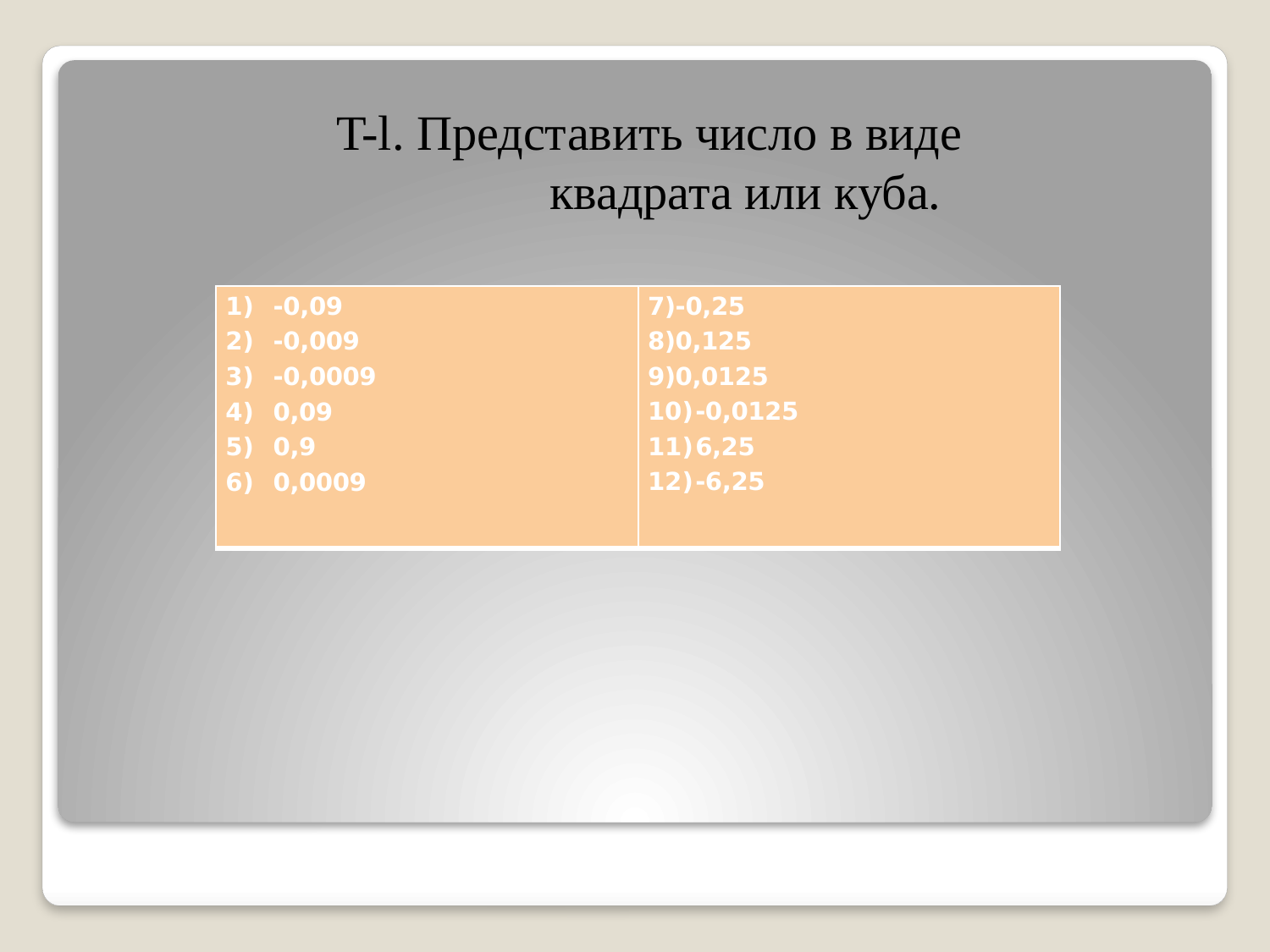

T-l. Представить число в виде  				квадрата или куба.
| -0,09 -0,009 -0,0009 0,09 0,9 0,0009 | 7)-0,25 8)0,125 9)0,0125 -0,0125 6,25 -6,25 |
| --- | --- |